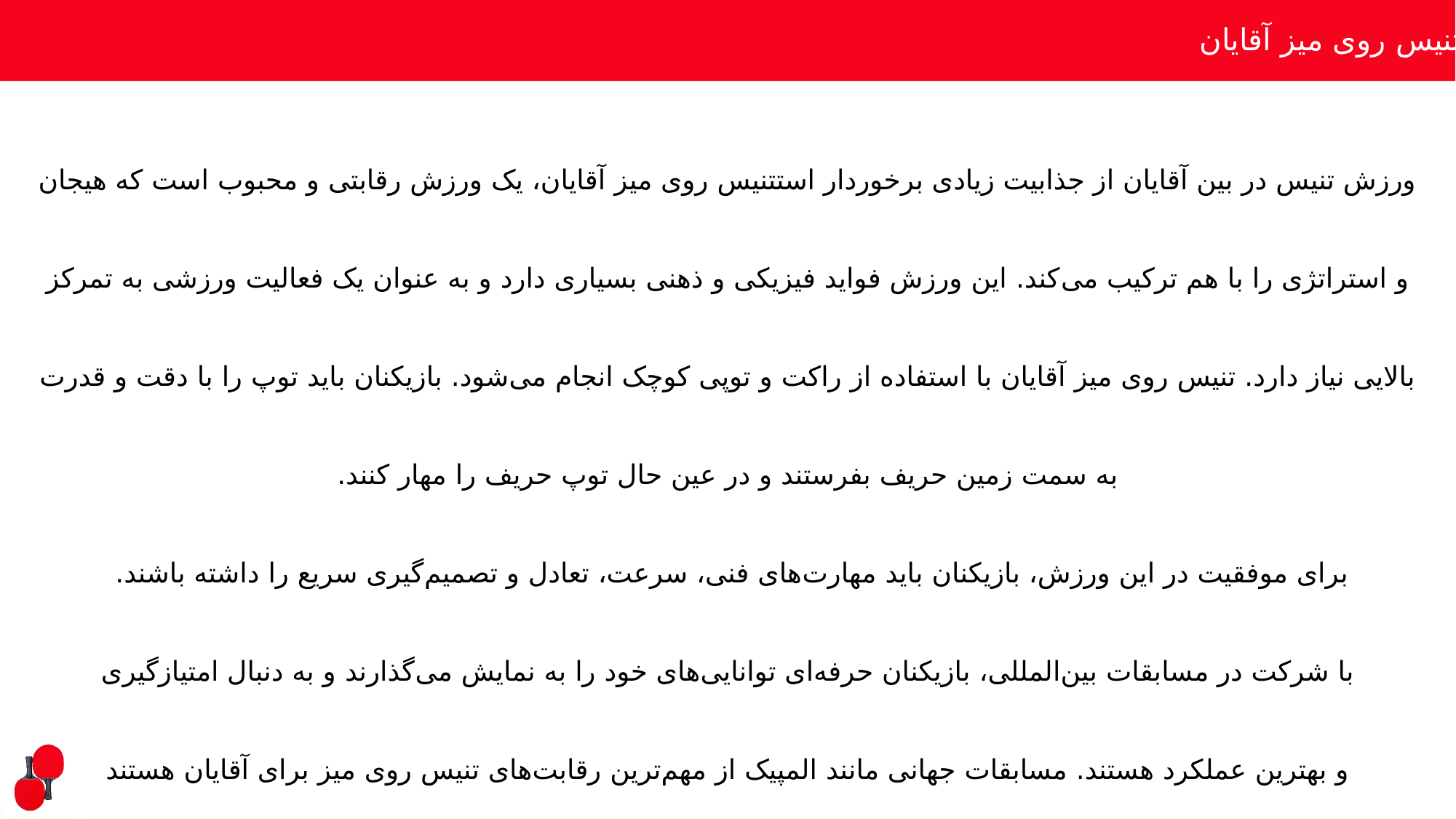

تنیس روی میز آقایان
ورزش تنیس در بین آقایان از جذابیت زیادی برخوردار استتنیس روی میز آقایان، یک ورزش رقابتی و محبوب است که هیجان و استراتژی را با هم ترکیب می‌کند. این ورزش فواید فیزیکی و ذهنی بسیاری دارد و به عنوان یک فعالیت ورزشی به تمرکز بالایی نیاز دارد. تنیس روی میز آقایان با استفاده از راکت و توپی کوچک انجام می‌شود. بازیکنان باید توپ را با دقت و قدرت به سمت زمین حریف بفرستند و در عین حال توپ حریف را مهار کنند.
برای موفقیت در این ورزش، بازیکنان باید مهارت‌های فنی، سرعت، تعادل و تصمیم‌گیری سریع را داشته باشند.
با شرکت در مسابقات بین‌المللی، بازیکنان حرفه‌ای توانایی‌های خود را به نمایش می‌گذارند و به دنبال امتیازگیری
 و بهترین عملکرد هستند. مسابقات جهانی مانند المپیک از مهم‌ترین رقابت‌های تنیس روی میز برای آقایان هستند
که بازیکنان برتر جهان در آن شرکت می‌کنند.